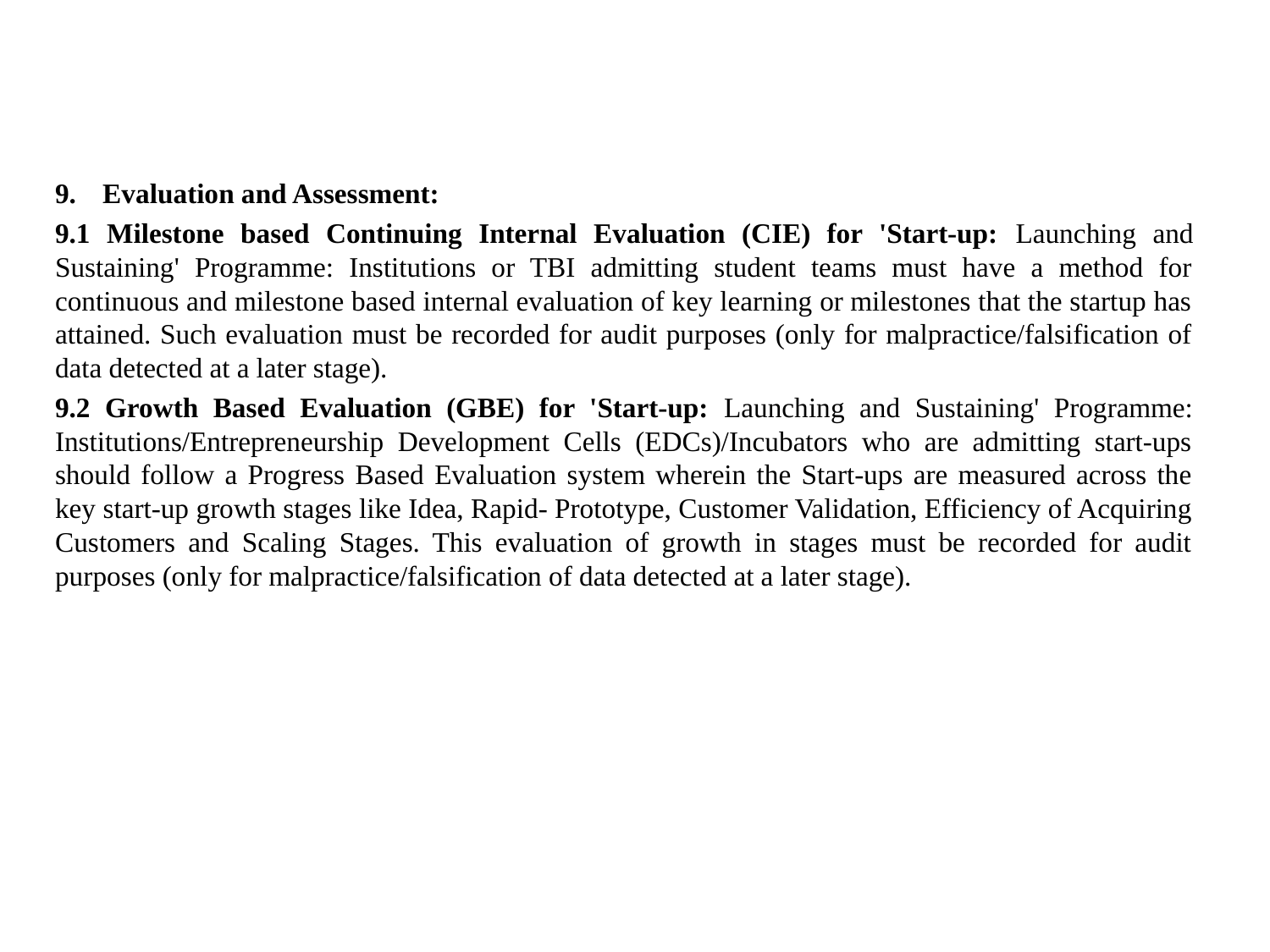

Evaluation and Assessment:
9.1 Milestone based Continuing Internal Evaluation (CIE) for 'Start-up: Launching and Sustaining' Programme: Institutions or TBI admitting student teams must have a method for continuous and milestone based internal evaluation of key learning or milestones that the startup has attained. Such evaluation must be recorded for audit purposes (only for malpractice/falsification of data detected at a later stage).
9.2 Growth Based Evaluation (GBE) for 'Start-up: Launching and Sustaining' Programme: Institutions/Entrepreneurship Development Cells (EDCs)/Incubators who are admitting start-ups should follow a Progress Based Evaluation system wherein the Start-ups are measured across the key start-up growth stages like Idea, Rapid- Prototype, Customer Validation, Efficiency of Acquiring Customers and Scaling Stages. This evaluation of growth in stages must be recorded for audit purposes (only for malpractice/falsification of data detected at a later stage).